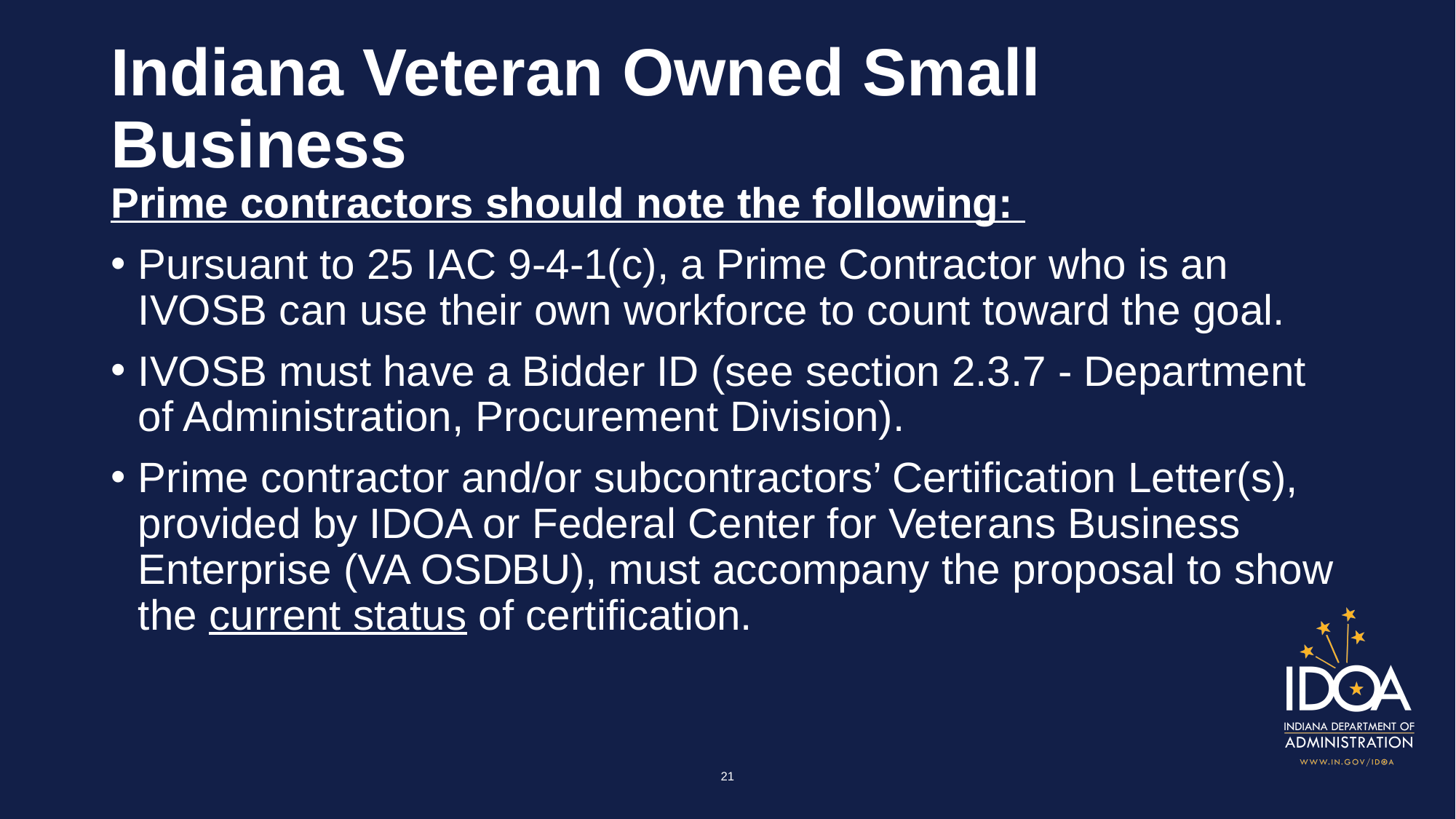

# Indiana Veteran Owned Small Business
Prime contractors should note the following:
Pursuant to 25 IAC 9-4-1(c), a Prime Contractor who is an IVOSB can use their own workforce to count toward the goal.
IVOSB must have a Bidder ID (see section 2.3.7 - Department of Administration, Procurement Division).
Prime contractor and/or subcontractors’ Certification Letter(s), provided by IDOA or Federal Center for Veterans Business Enterprise (VA OSDBU), must accompany the proposal to show the current status of certification.

21